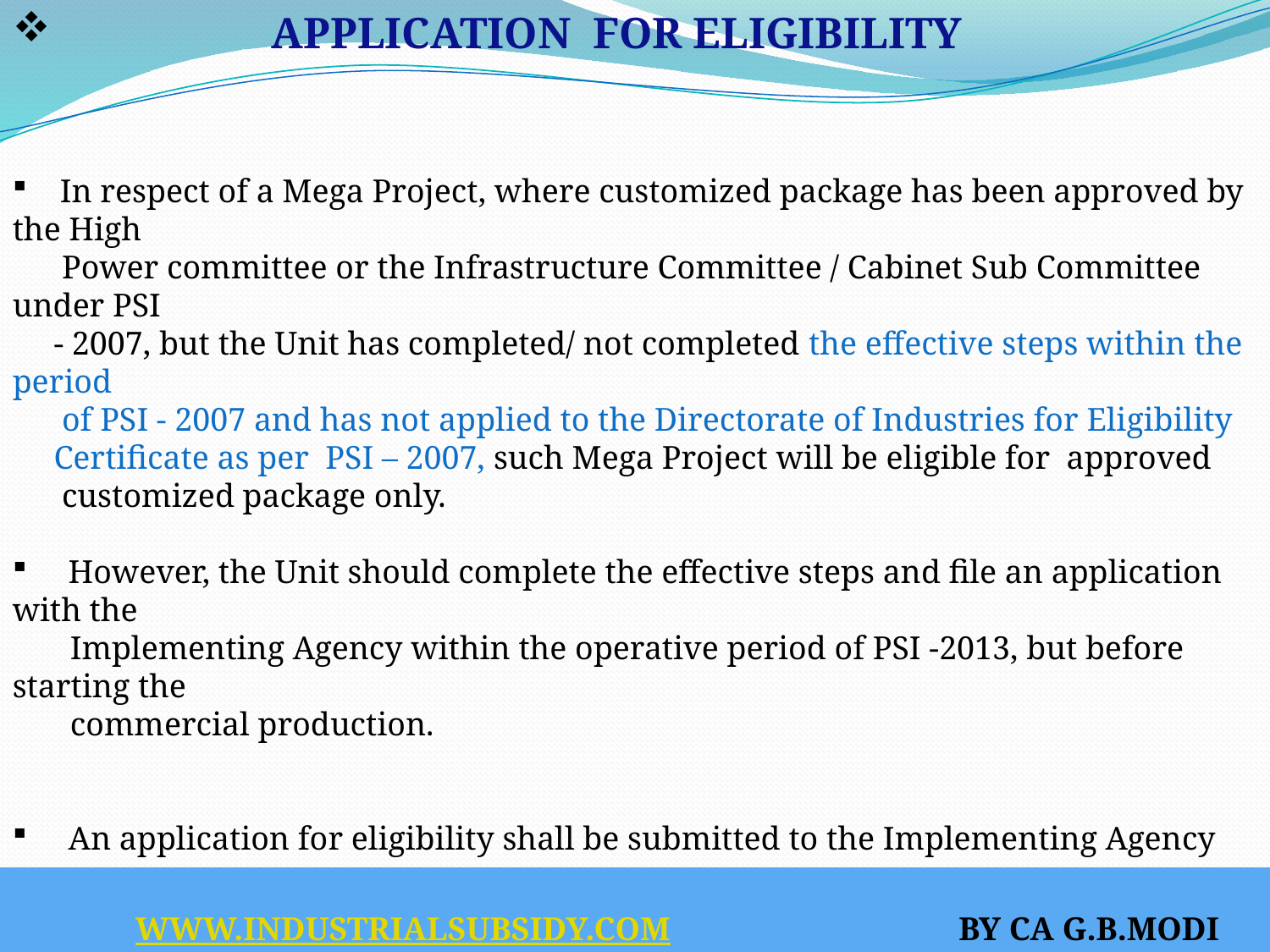

APPLICATION  FOR ELIGIBILITY

    In respect of a Mega Project, where customized package has been approved by the High
      Power committee or the Infrastructure Committee / Cabinet Sub Committee under PSI
     - 2007, but the Unit has completed/ not completed the effective steps within the period
      of PSI - 2007 and has not applied to the Directorate of Industries for Eligibility
     Certificate as per  PSI – 2007, such Mega Project will be eligible for  approved
      customized package only.

     However, the Unit should complete the effective steps and file an application with the
       Implementing Agency within the operative period of PSI -2013, but before starting the
       commercial production.

     An application for eligibility shall be submitted to the Implementing Agency on or
       before the date of commencement of commercial production. If there is any delay, the
       E.C. period and entitlement will be curtailed proportionately.
 WWW.INDUSTRIALSUBSIDY.COM                                   BY CA G.B.MODI